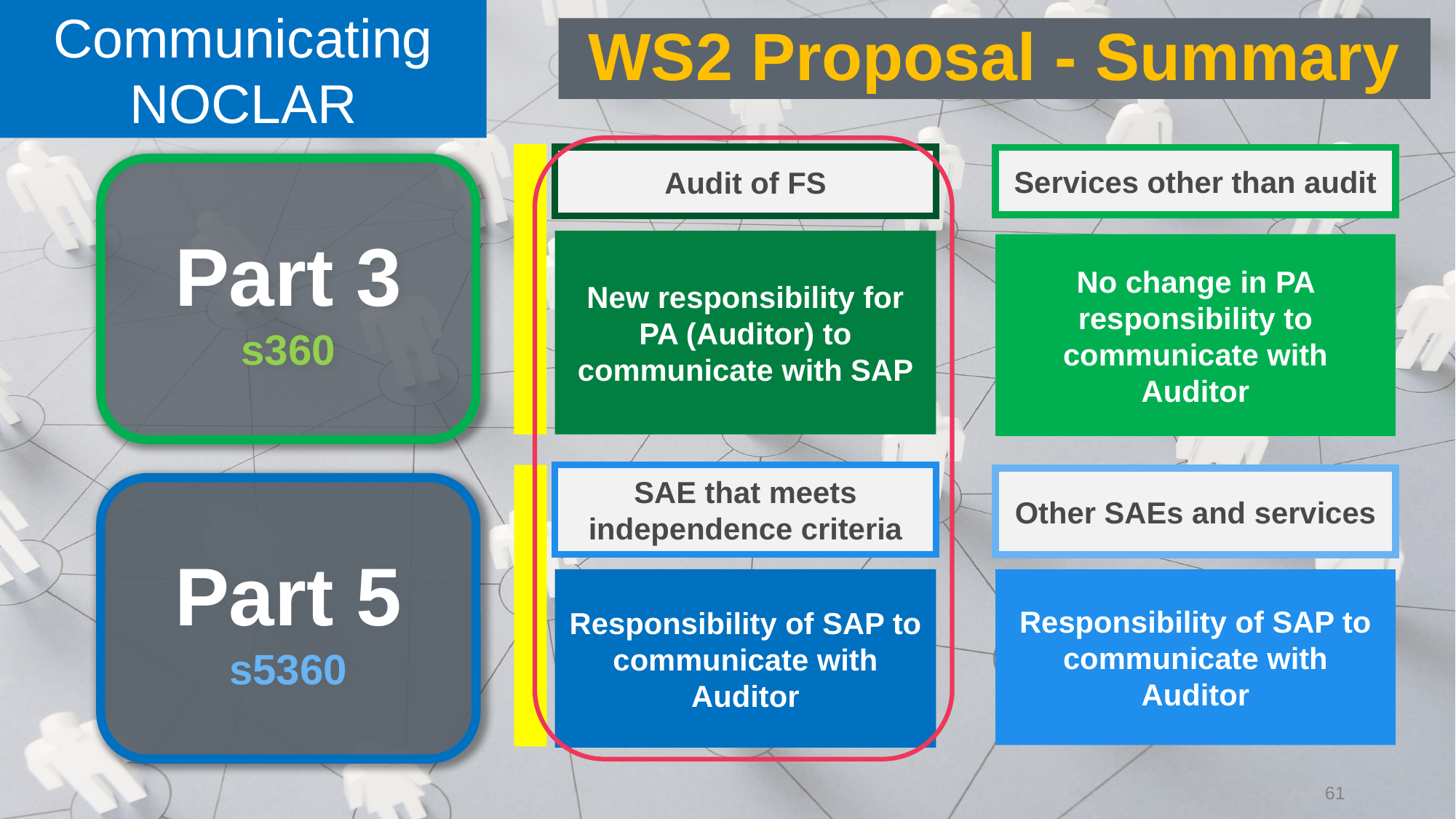

Communicating NOCLAR
WS2 Proposal - Summary

Audit of FS
Services other than audit
Part 3
s360
New responsibility for PA (Auditor) to communicate with SAP
No change in PA responsibility to communicate with Auditor

SAE that meets independence criteria
Other SAEs and services
Part 5
s5360
Responsibility of SAP to communicate with Auditor
Responsibility of SAP to communicate with Auditor
61